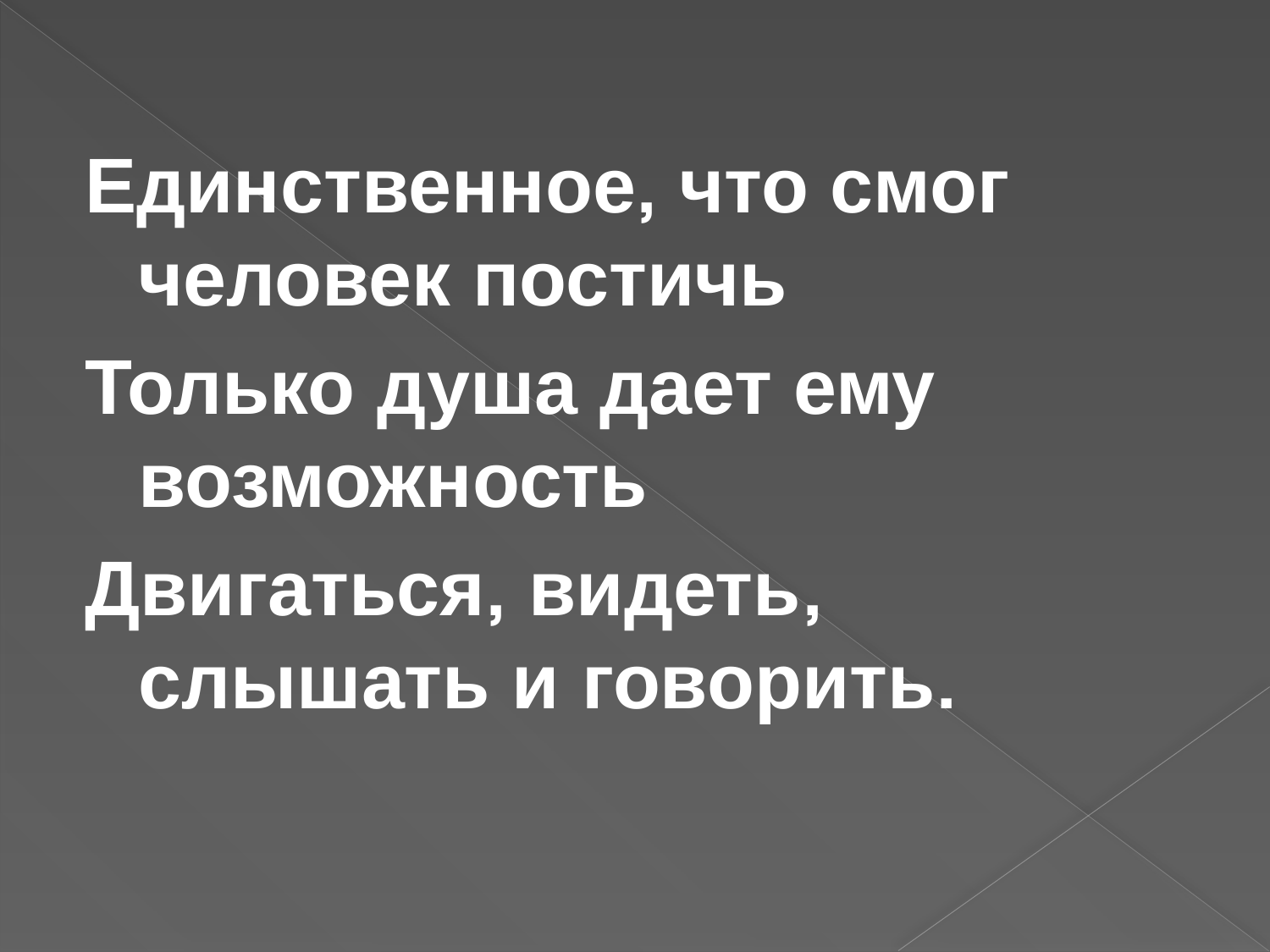

Единственное, что смог человек постичь
Только душа дает ему возможность
Двигаться, видеть, слышать и говорить.